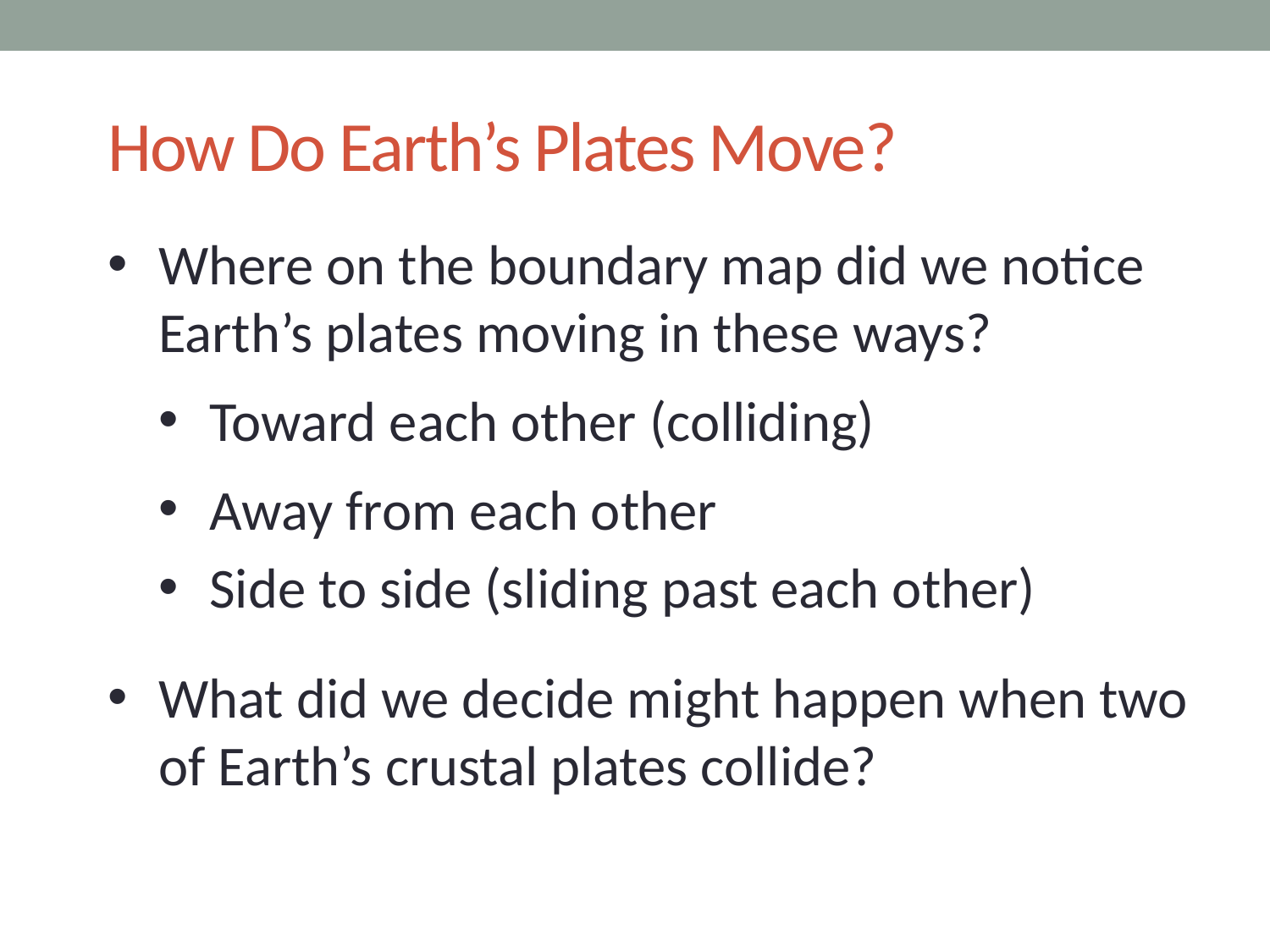

# How Do Earth’s Plates Move?
Where on the boundary map did we notice Earth’s plates moving in these ways?
Toward each other (colliding)
Away from each other
Side to side (sliding past each other)
What did we decide might happen when two of Earth’s crustal plates collide?